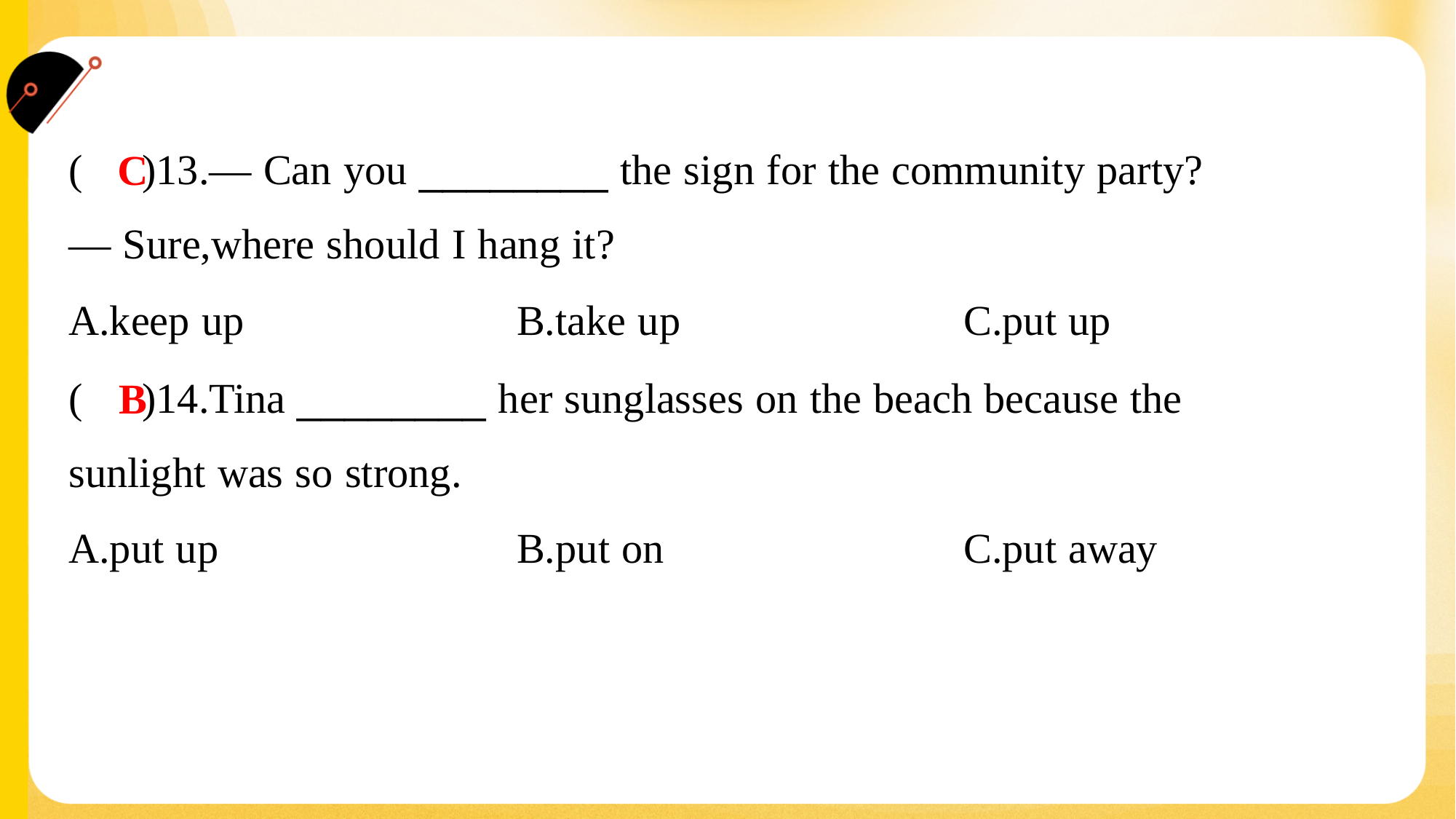

(     )13.— Can you ________ the sign for the community party?
— Sure,where should I hang it?
C
A.keep up	B.take up	C.put up
(     )14.Tina ________ her sunglasses on the beach because the
sunlight was so strong.
B
A.put up	B.put on	C.put away